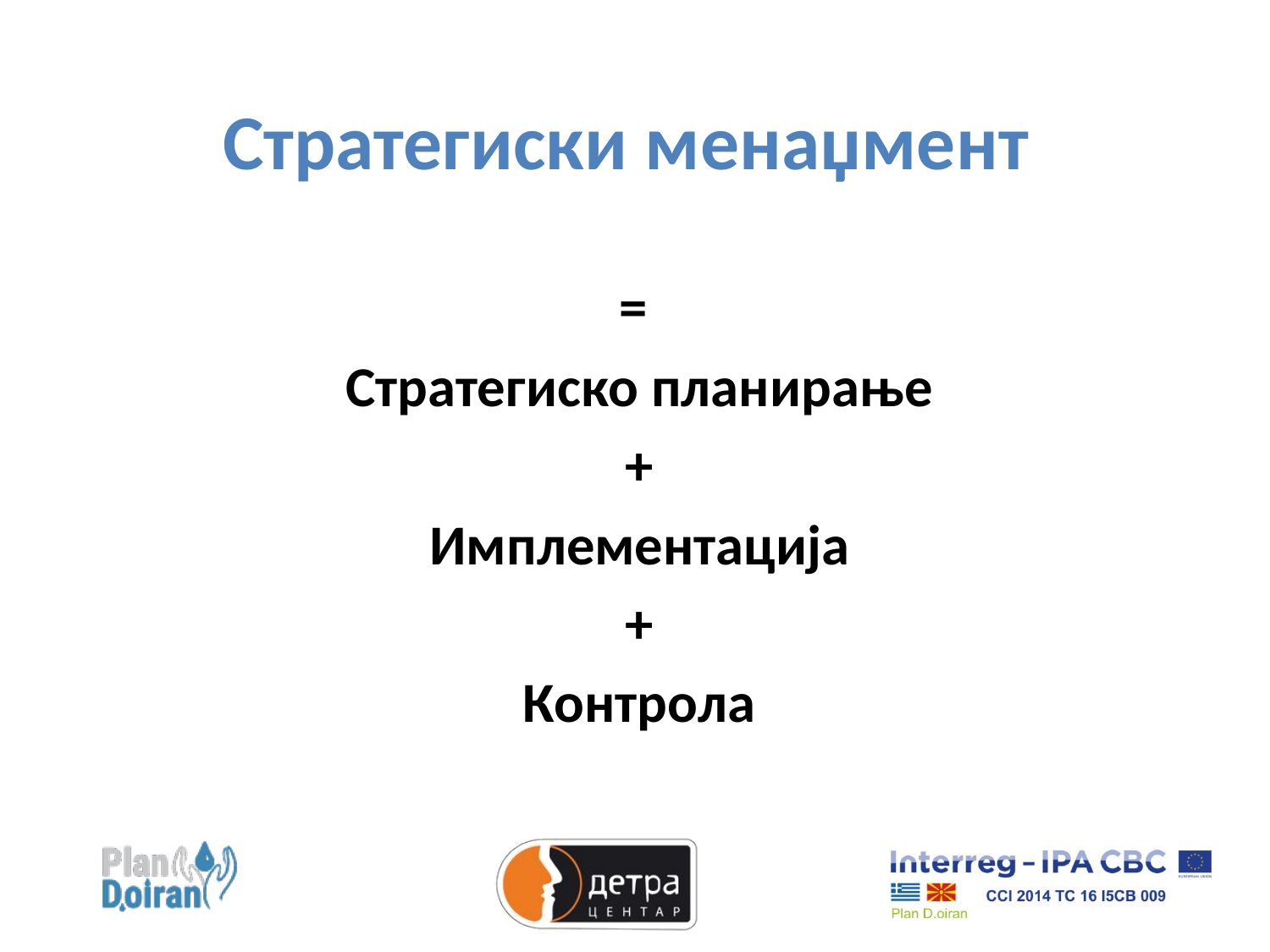

# Стратегиски менаџмент
=
Стратегиско планирање
+
Имплементација
+
Контрола